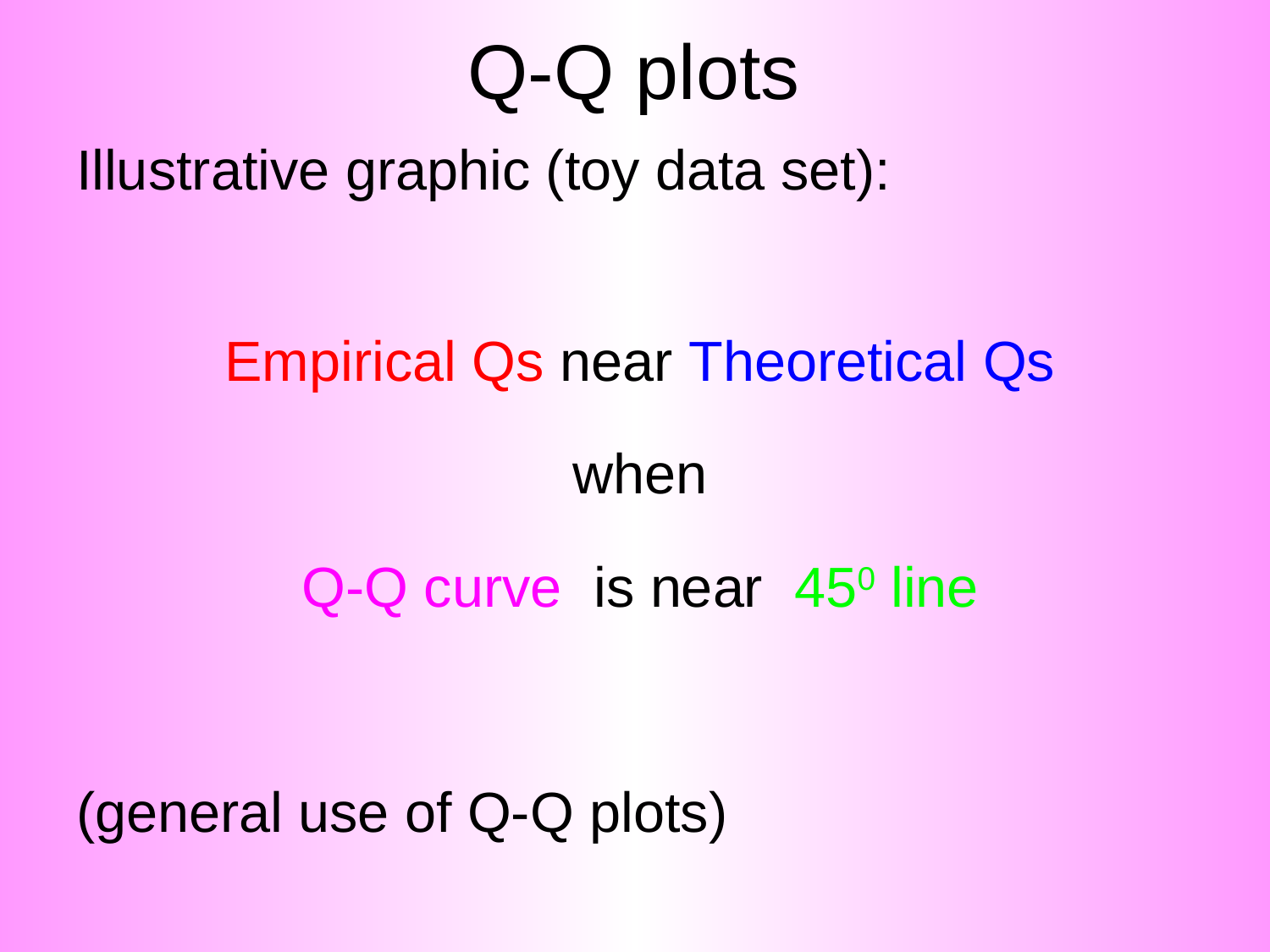

# Q-Q plots
Illustrative graphic (toy data set):

Empirical Qs near Theoretical Qs
when
Q-Q curve  is near  450 line

(general use of Q-Q plots)